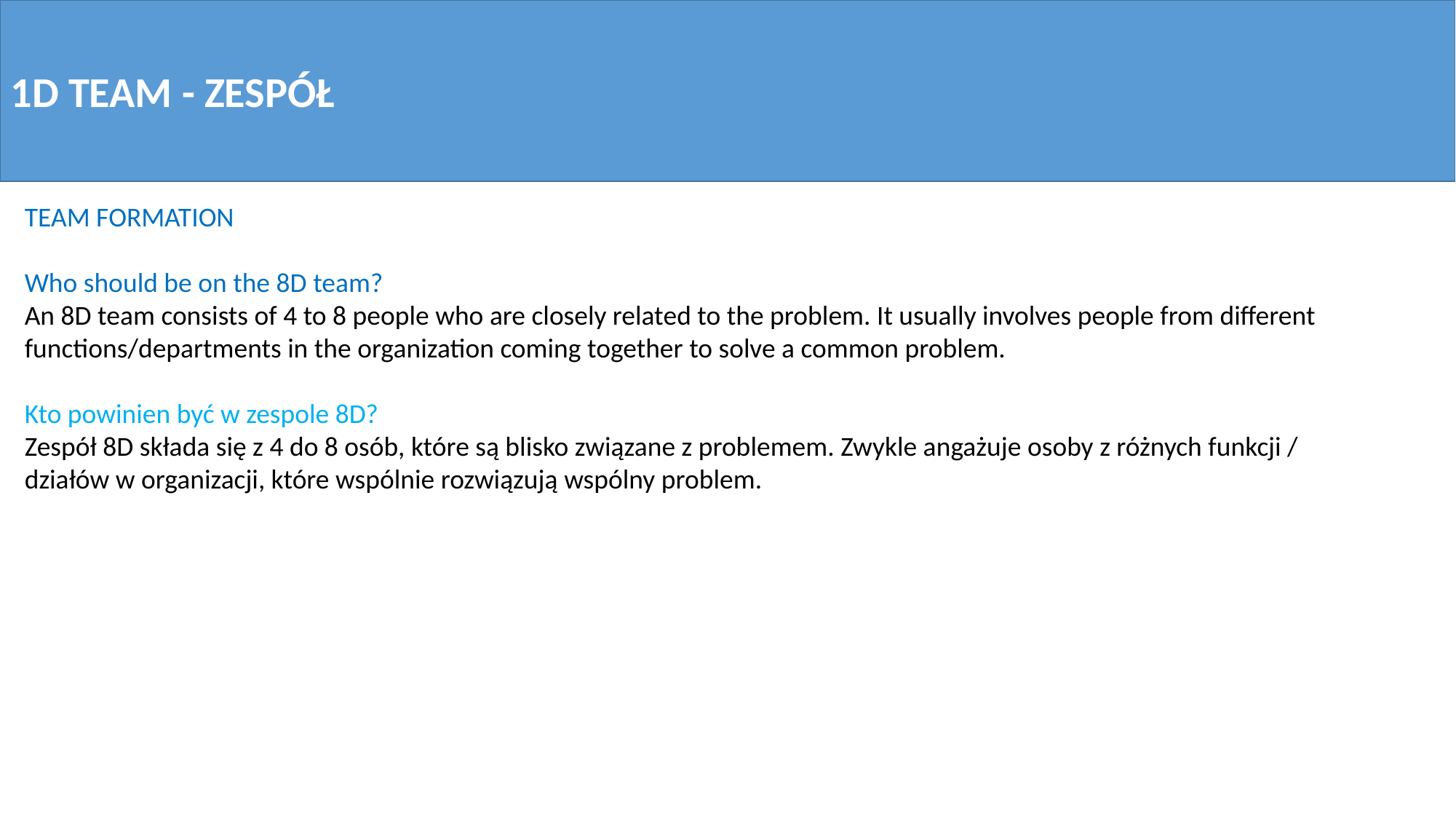

1D TEAM - ZESPÓŁ
TEAM FORMATION

Who should be on the 8D team?
An 8D team consists of 4 to 8 people who are closely related to the problem. It usually involves people from different functions/departments in the organization coming together to solve a common problem.

Kto powinien być w zespole 8D?
Zespół 8D składa się z 4 do 8 osób, które są blisko związane z problemem. Zwykle angażuje osoby z różnych funkcji / działów w organizacji, które wspólnie rozwiązują wspólny problem.